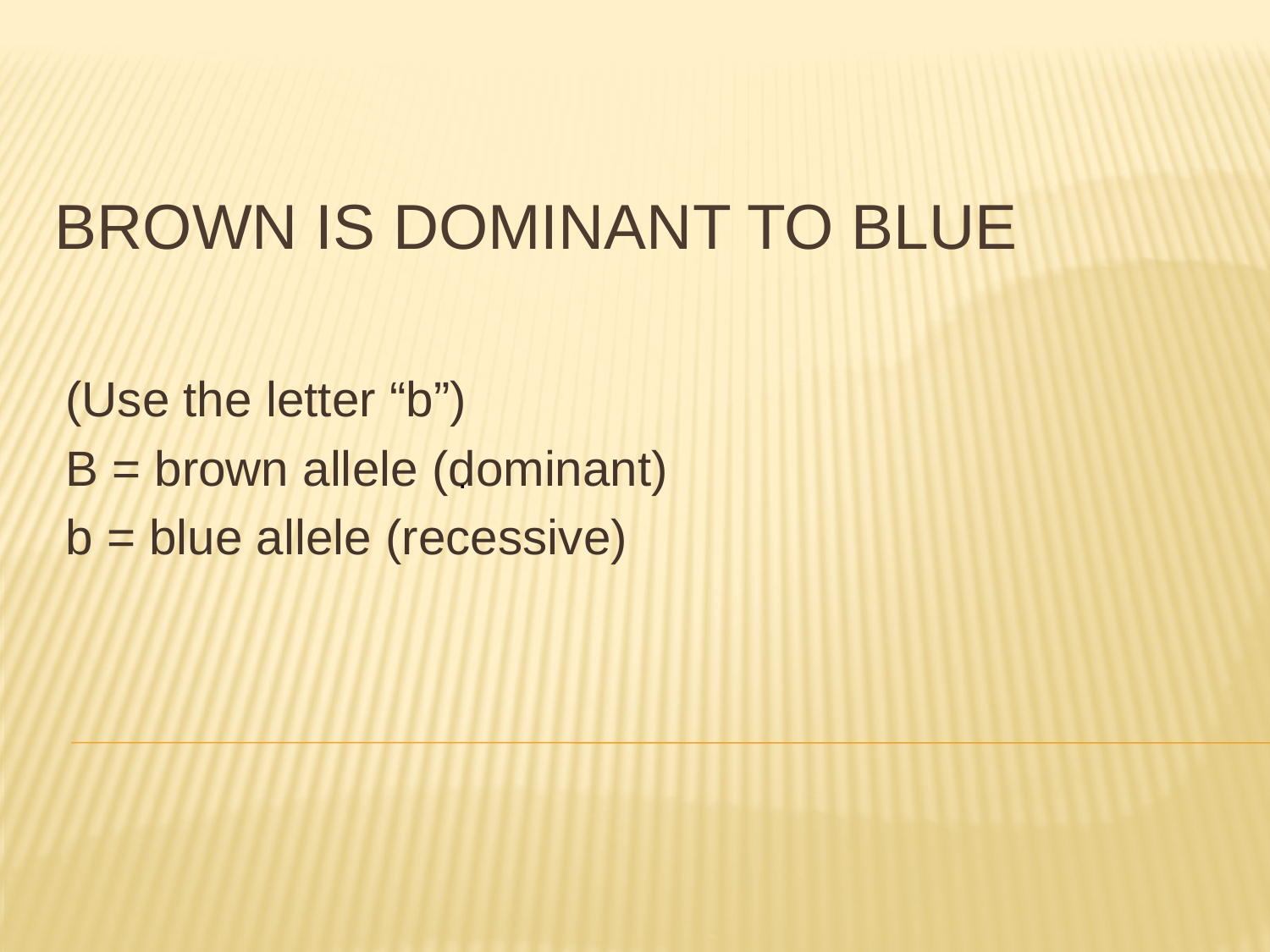

# Brown is dominant to blue
(Use the letter “b”)
B = brown allele (dominant)
b = blue allele (recessive)
.